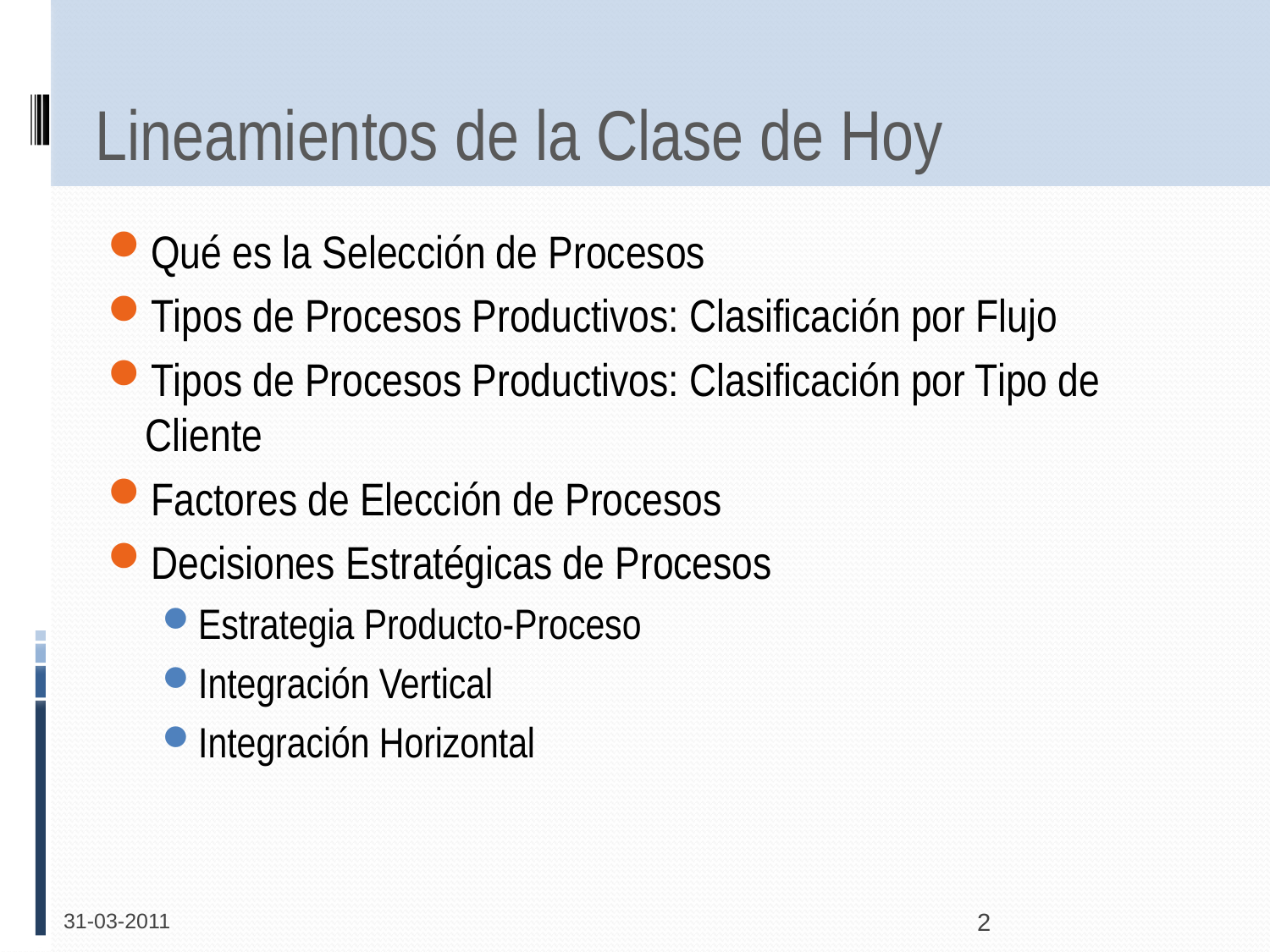

# Lineamientos de la Clase de Hoy
Qué es la Selección de Procesos
Tipos de Procesos Productivos: Clasificación por Flujo
Tipos de Procesos Productivos: Clasificación por Tipo de Cliente
Factores de Elección de Procesos
Decisiones Estratégicas de Procesos
Estrategia Producto-Proceso
Integración Vertical
Integración Horizontal

31-03-2011
2